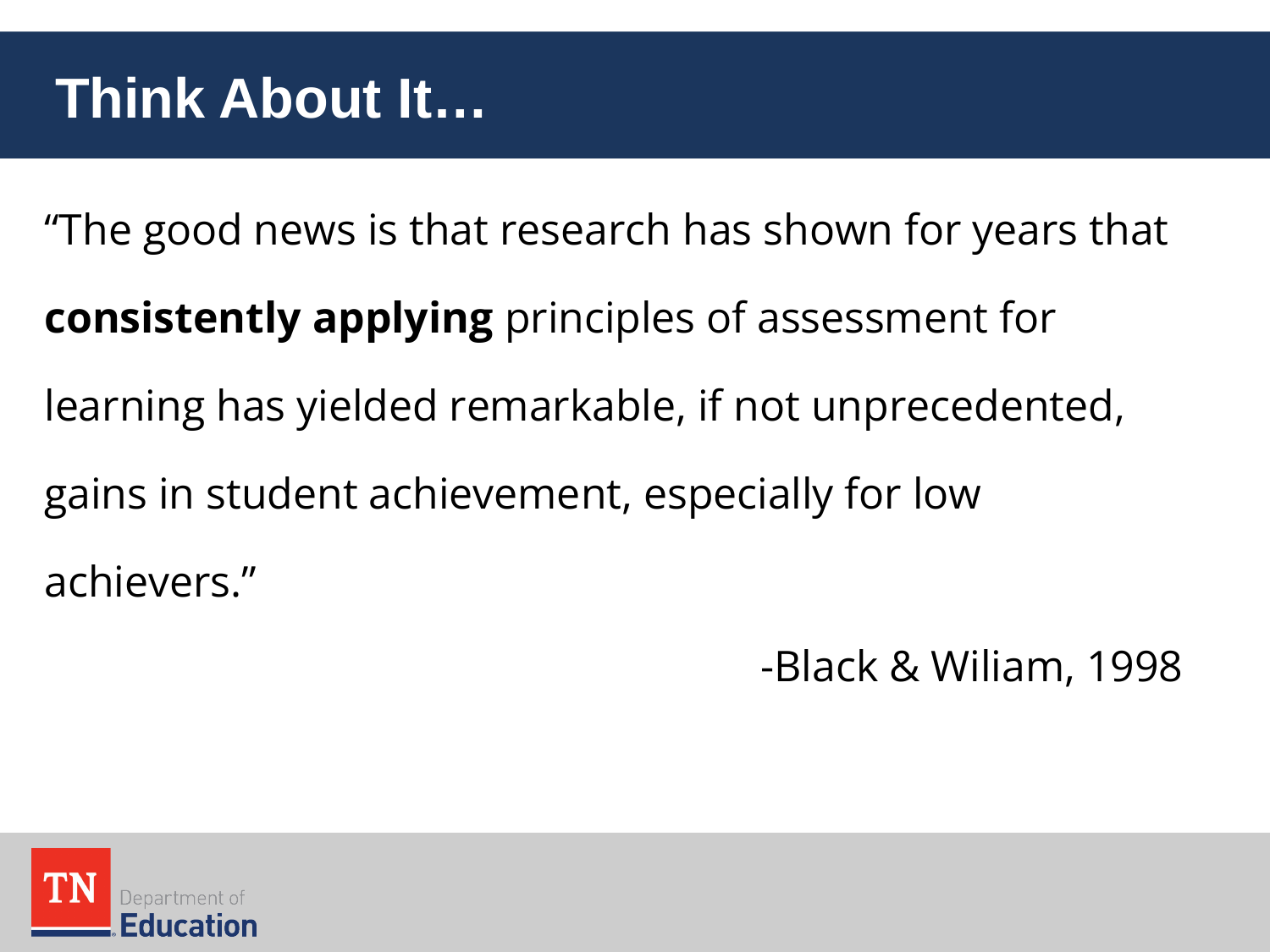

# Think About It…
“The good news is that research has shown for years that consistently applying principles of assessment for learning has yielded remarkable, if not unprecedented, gains in student achievement, especially for low achievers.”
-Black & Wiliam, 1998